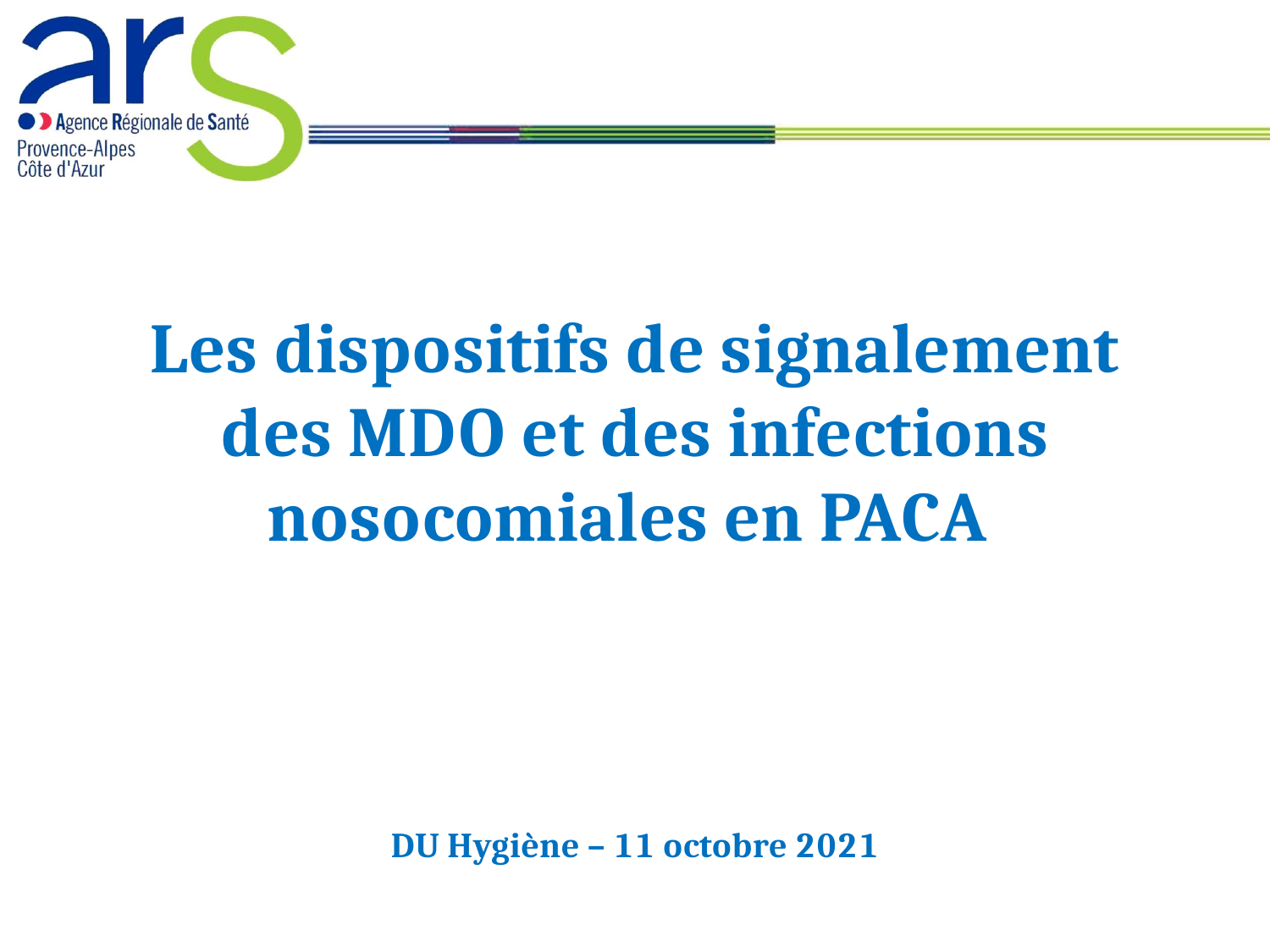

Les dispositifs de signalement
des MDO et des infections nosocomiales en PACA
DU Hygiène – 11 octobre 2021